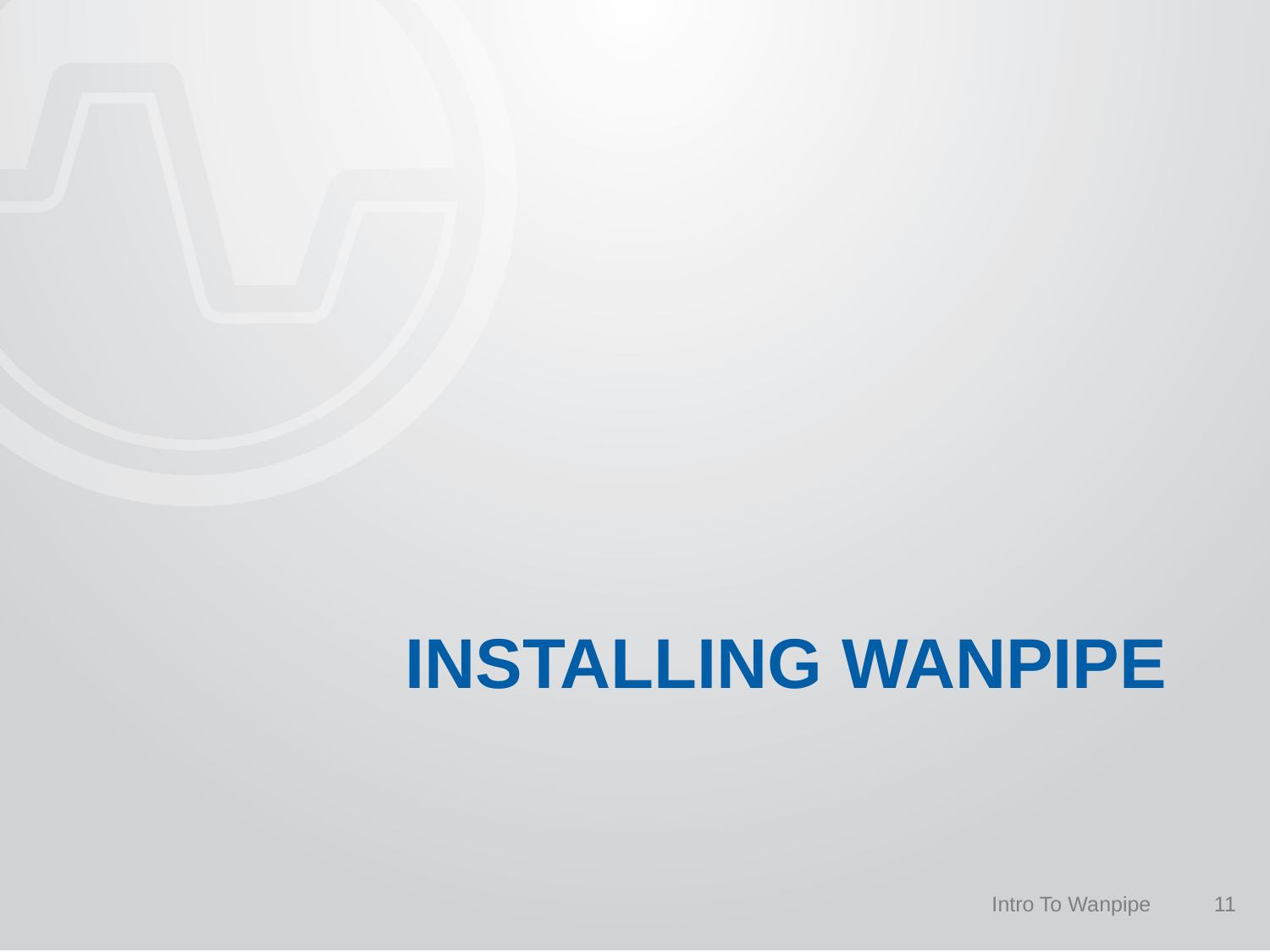

# Installing Wanpipe
Intro To Wanpipe
11